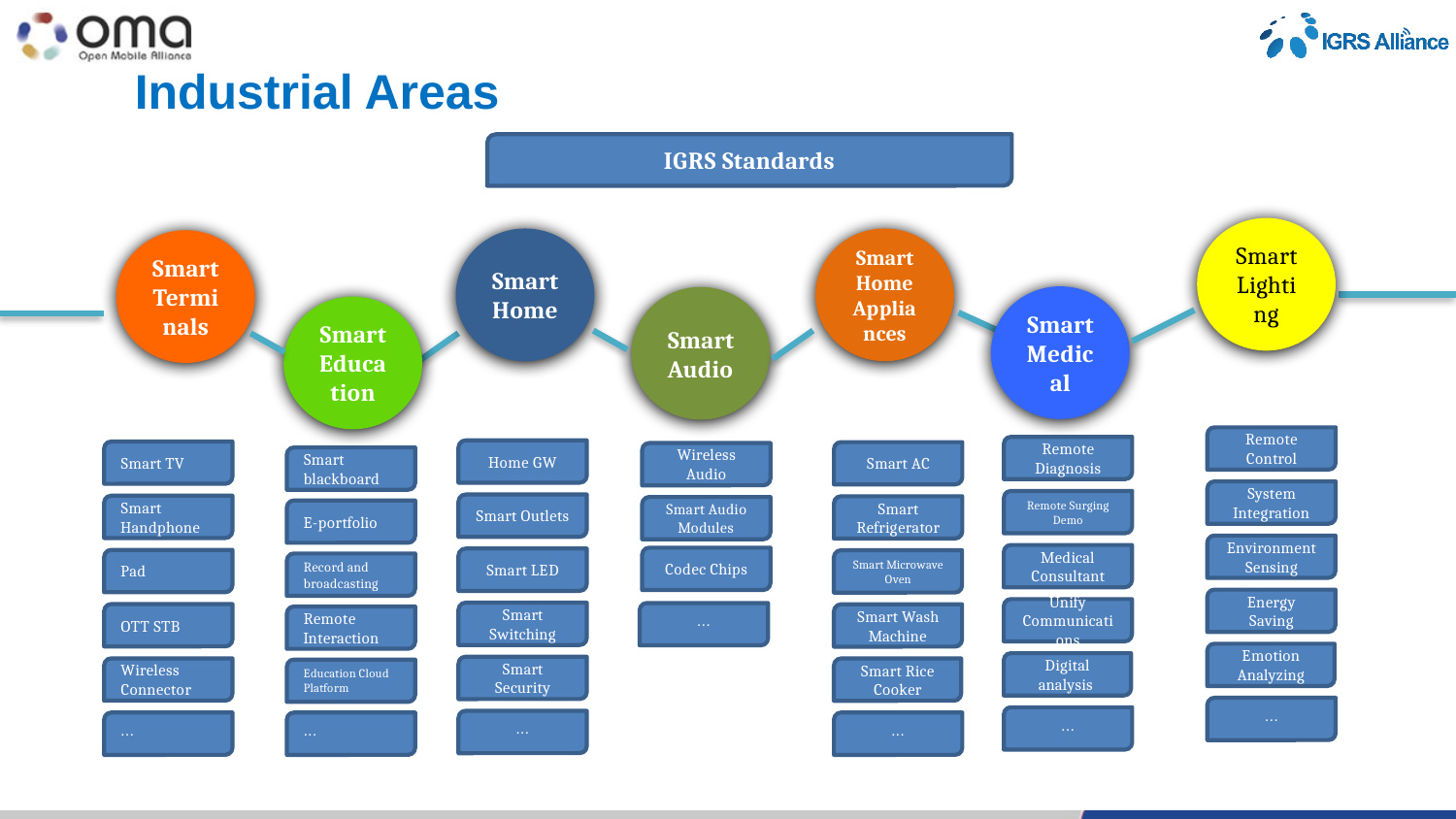

# Industrial Areas
IGRS Standards
Smart Lighting
Smart Home
Smart Home Appliances
Smart Terminals
Smart Medical
Smart Audio
Smart Education
Remote Control
Remote Diagnosis
Home GW
Smart TV
Smart AC
Wireless Audio
Smart blackboard
System Integration
Remote Surging Demo
Smart Outlets
Smart Handphone
Smart Refrigerator
Smart Audio Modules
E-portfolio
Environment Sensing
Medical Consultant
Codec Chips
Smart LED
Pad
Smart Microwave Oven
Record and broadcasting
Energy Saving
Unify Communications
Smart Switching
···
OTT STB
Smart Wash Machine
Remote Interaction
Emotion Analyzing
Digital analysis
Smart Security
Wireless Connector
Smart Rice Cooker
Education Cloud Platform
···
···
···
···
···
···